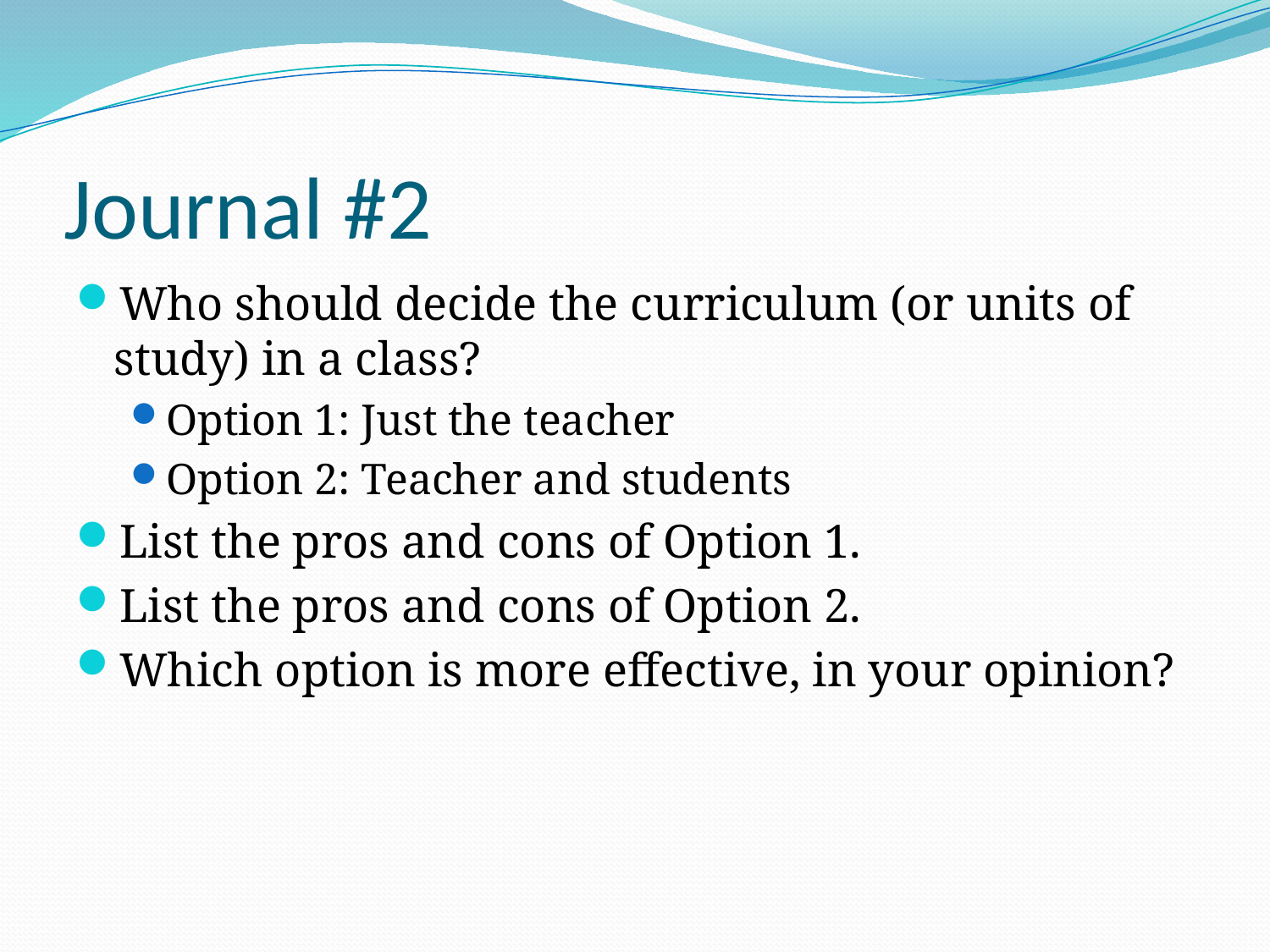

# Journal #2
Who should decide the curriculum (or units of study) in a class?
Option 1: Just the teacher
Option 2: Teacher and students
List the pros and cons of Option 1.
List the pros and cons of Option 2.
Which option is more effective, in your opinion?